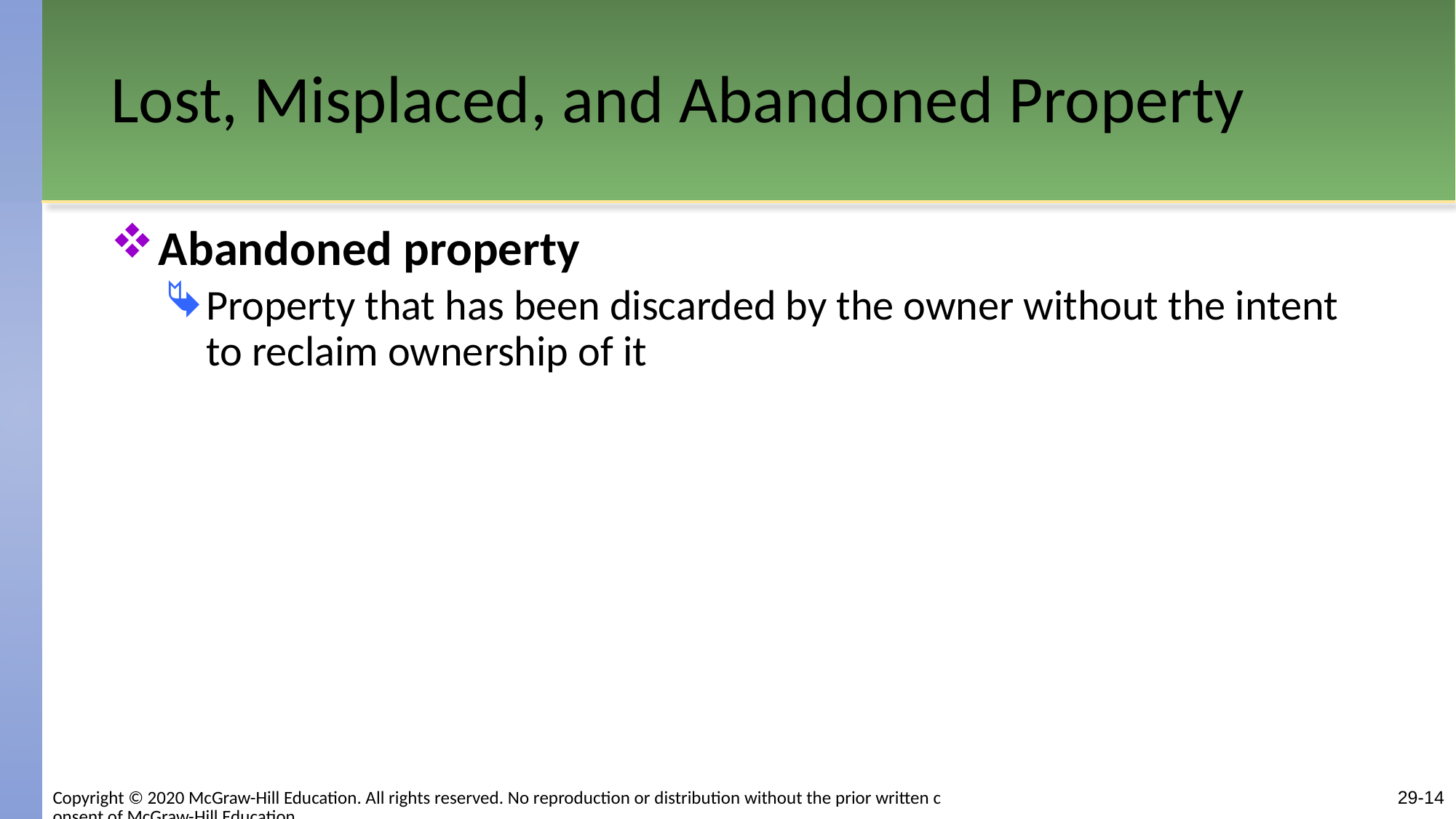

# Lost, Misplaced, and Abandoned Property
Abandoned property
Property that has been discarded by the owner without the intent to reclaim ownership of it

Copyright © 2020 McGraw-Hill Education. All rights reserved. No reproduction or distribution without the prior written consent of McGraw-Hill Education.
29-14